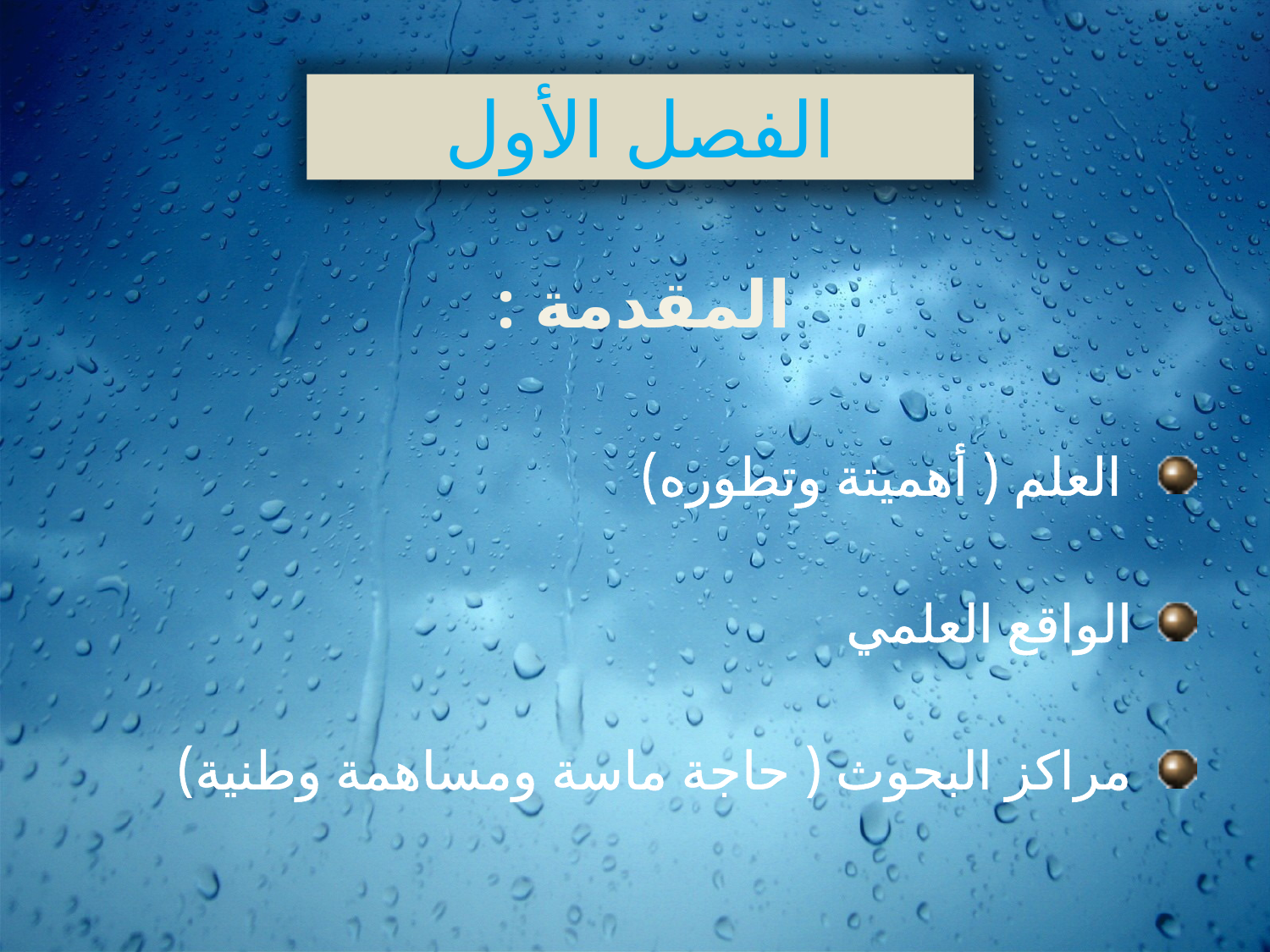

الفصل الأول

المقدمة :

العلم ( أهميتة وتطوره)

 الواقع العلمي

 مراكز البحوث ( حاجة ماسة ومساهمة وطنية)